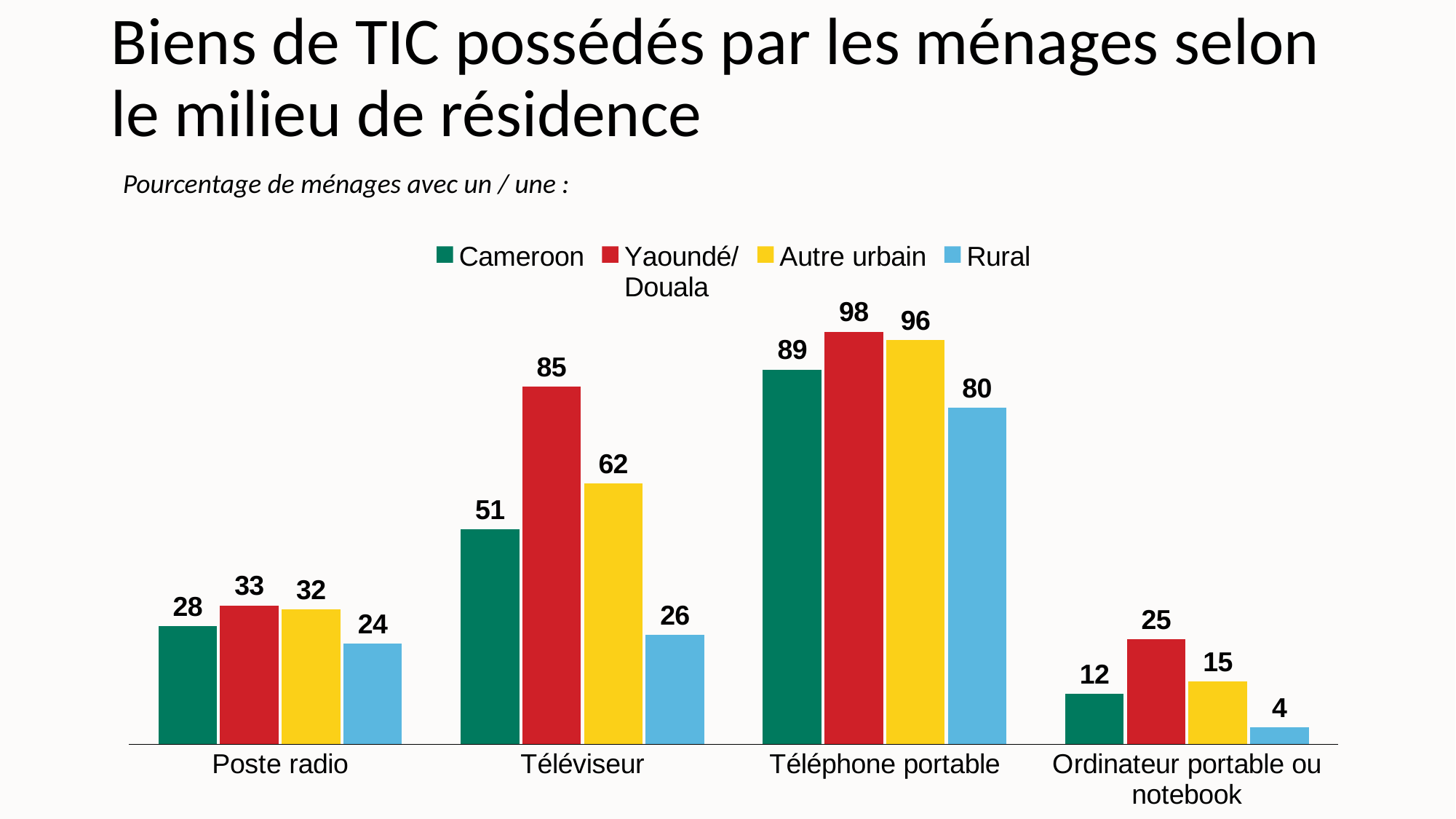

# Biens de TIC possédés par les ménages selon le milieu de résidence
Pourcentage de ménages avec un / une :

### Chart

| Category | Cameroon | Yaoundé/
Douala | Autre urbain | Rural |
|---|---|---|---|---|
| Poste radio | 28.0 | 33.0 | 32.0 | 24.0 |
| Téléviseur | 51.0 | 85.0 | 62.0 | 26.0 |
| Téléphone portable | 89.0 | 98.0 | 96.0 | 80.0 |
| Ordinateur portable ou notebook | 12.0 | 25.0 | 15.0 | 4.0 |